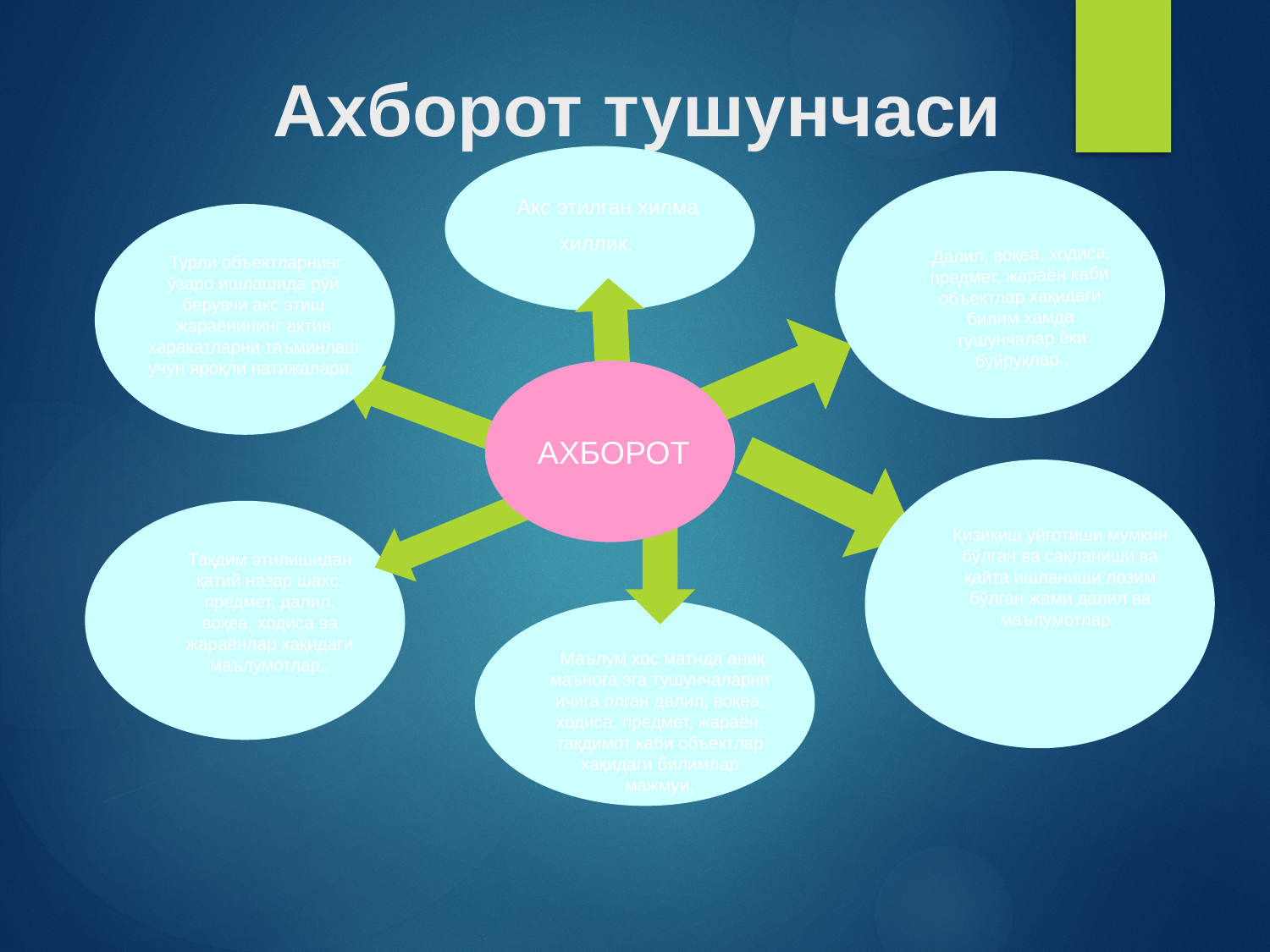

Ахборот тушунчаси

 Акс этилган хилма хиллик.

.Далил, воқеа, ходиса, предмет, жараён каби объектлар хақидаги билим хамда тушунчалар ёки буйруқлар.,
 Турли объектларнинг ўзаро ишлашида рўй берувчи акс этиш жараёнининг актив харакатларни таъминлаш учун яроқли натижалари.

АХБОРОТ

Қизиқиш уйғотиши мумкин бўлган ва сақланиши ва қайта ишланиши лозим бўлган жами далил ва маълумотлар.
Тақдим этилишидан қатий назар шахс, предмет, далил, воқеа, ходиса ва жараёнлар хақидаги маълумотлар.,

 Маълум хос матнда аниқ маънога эга тушунчаларни ичига олган далил, воқеа, ходиса, предмет, жараён, тақдимот каби объектлар хақидаги билимлар мажмуи,